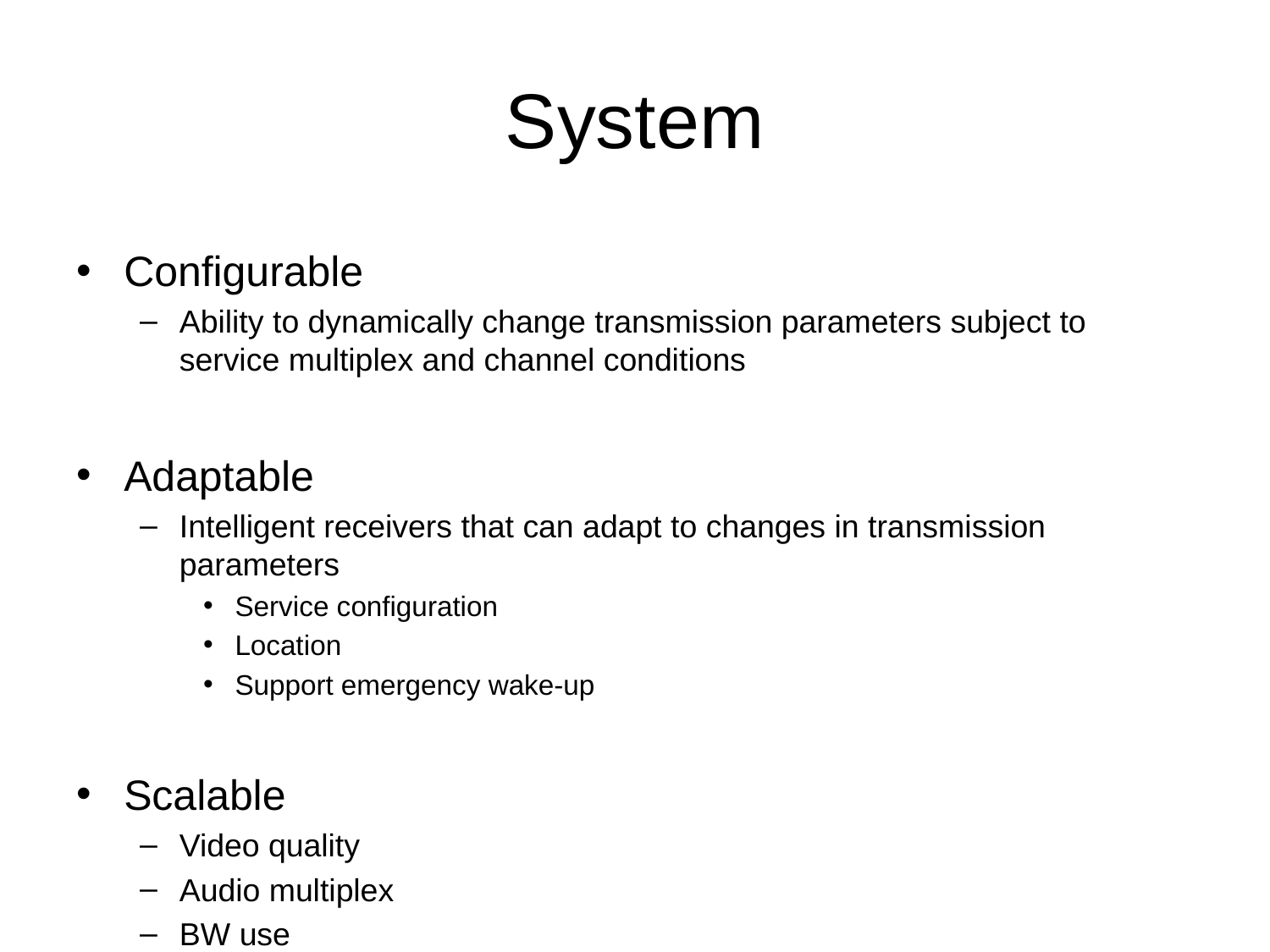

# System
Configurable
Ability to dynamically change transmission parameters subject to service multiplex and channel conditions

Adaptable
Intelligent receivers that can adapt to changes in transmission parameters
Service configuration
Location
Support emergency wake-up

Scalable
Video quality
Audio multiplex
BW use